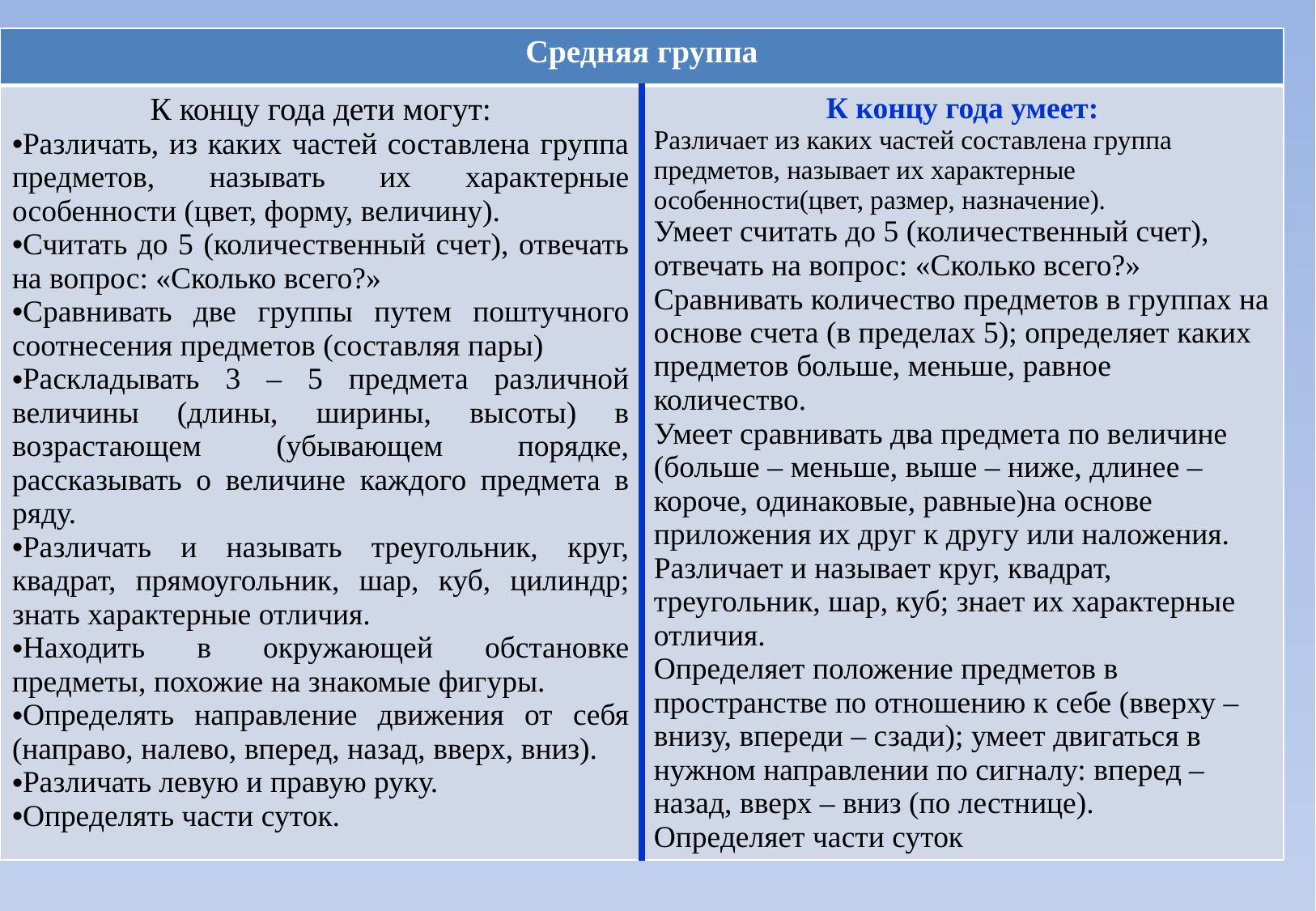

| Средняя группа |  |
| --- | --- |
| К концу года дети могут: Различать, из каких частей составлена группа предметов, называть их характерные особенности (цвет, форму, величину). Считать до 5 (количественный счет), отвечать на вопрос: «Сколько всего?» Сравнивать две группы путем поштучного соотнесения предметов (составляя пары) Раскладывать 3 – 5 предмета различной величины (длины, ширины, высоты) в возрастающем (убывающем порядке, рассказывать о величине каждого предмета в ряду. Различать и называть треугольник, круг, квадрат, прямоугольник, шар, куб, цилиндр; знать характерные отличия. Находить в окружающей обстановке предметы, похожие на знакомые фигуры. Определять направление движения от себя (направо, налево, вперед, назад, вверх, вниз). Различать левую и правую руку. Определять части суток. | К концу года умеет: Различает из каких частей составлена группа предметов, называет их характерные особенности(цвет, размер, назначение). Умеет считать до 5 (количественный счет), отвечать на вопрос: «Сколько всего?» Сравнивать количество предметов в группах на основе счета (в пределах 5); определяет каких предметов больше, меньше, равное количество. Умеет сравнивать два предмета по величине (больше – меньше, выше – ниже, длинее – короче, одинаковые, равные)на основе приложения их друг к другу или наложения. Различает и называет круг, квадрат, треугольник, шар, куб; знает их характерные отличия. Определяет положение предметов в пространстве по отношению к себе (вверху – внизу, впереди – сзади); умеет двигаться в нужном направлении по сигналу: вперед – назад, вверх – вниз (по лестнице). Определяет части суток |